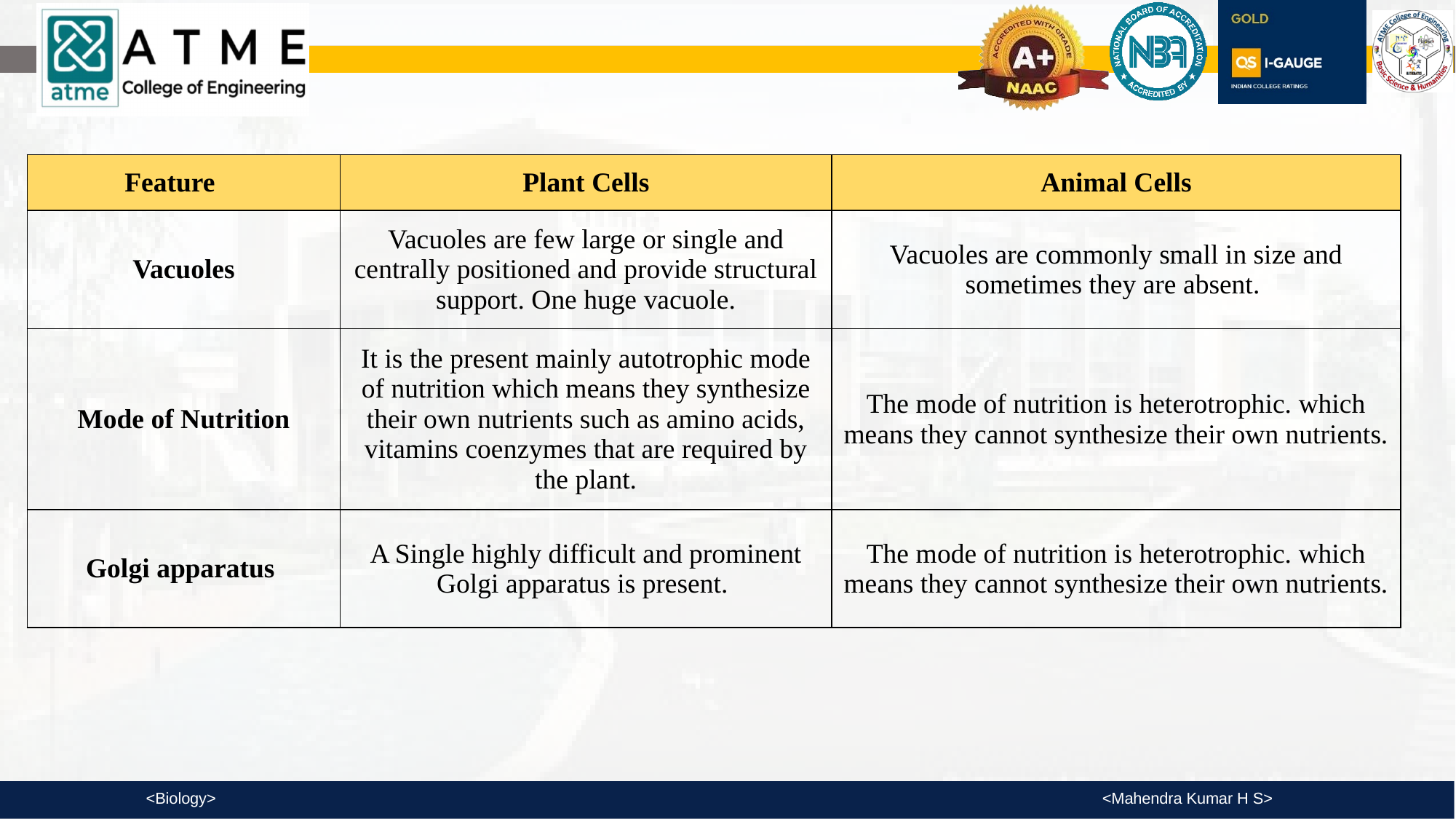

| Feature | Plant Cells | Animal Cells |
| --- | --- | --- |
| Vacuoles | Vacuoles are few large or single and centrally positioned and provide structural support. One huge vacuole. | Vacuoles are commonly small in size and sometimes they are absent. |
| Mode of Nutrition | It is the present mainly autotrophic mode of nutrition which means they synthesize their own nutrients such as amino acids, vitamins coenzymes that are required by the plant. | The mode of nutrition is heterotrophic. which means they cannot synthesize their own nutrients. |
| Golgi apparatus | A Single highly difficult and prominent Golgi apparatus is present. | The mode of nutrition is heterotrophic. which means they cannot synthesize their own nutrients. |